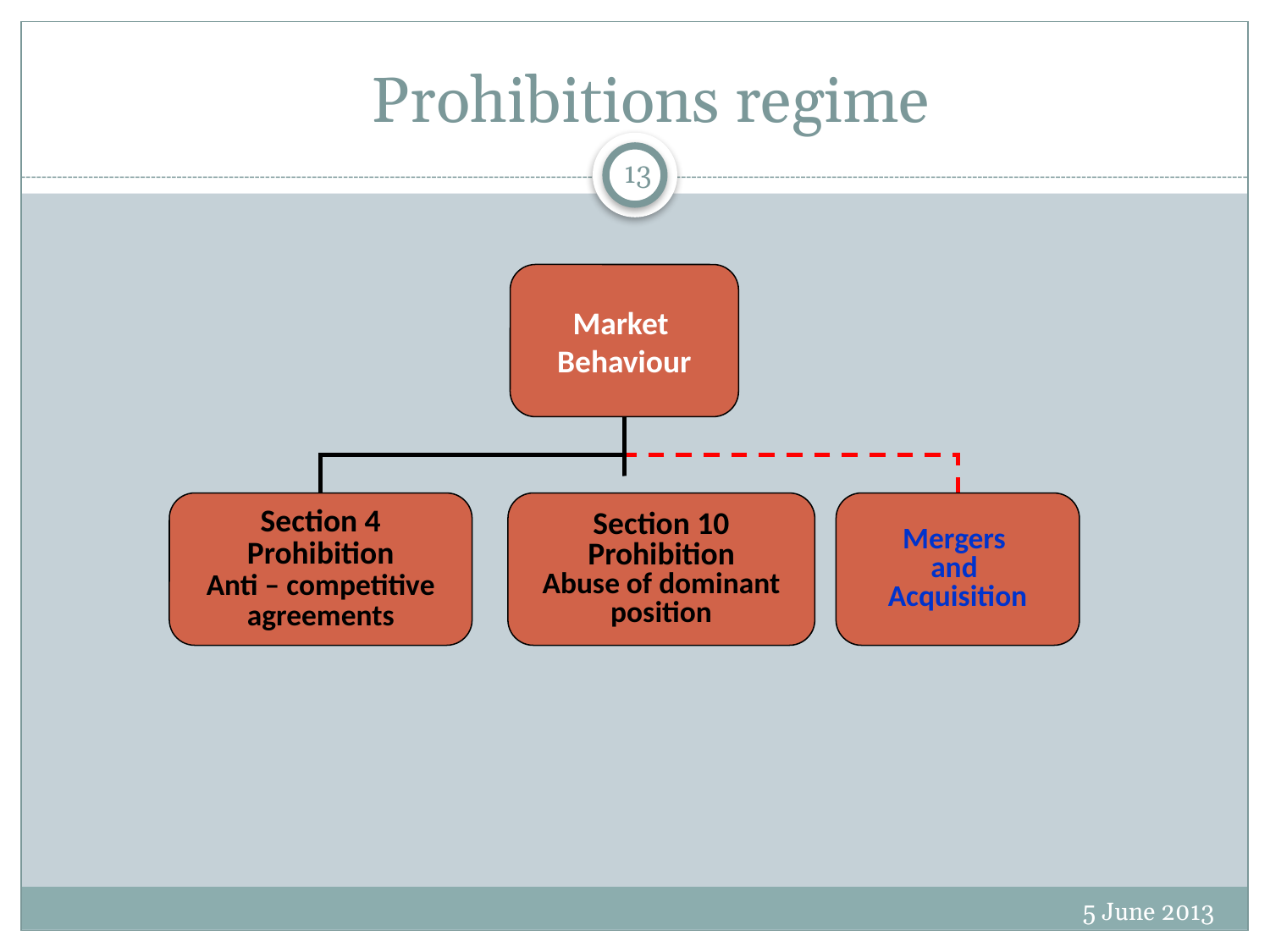

Prohibitions regime
13

Market
Behaviour
Section 4
Prohibition
Anti – competitive
agreements
Section 10
Prohibition
Abuse of dominant
position
Mergers
and
Acquisition

5 June 2013